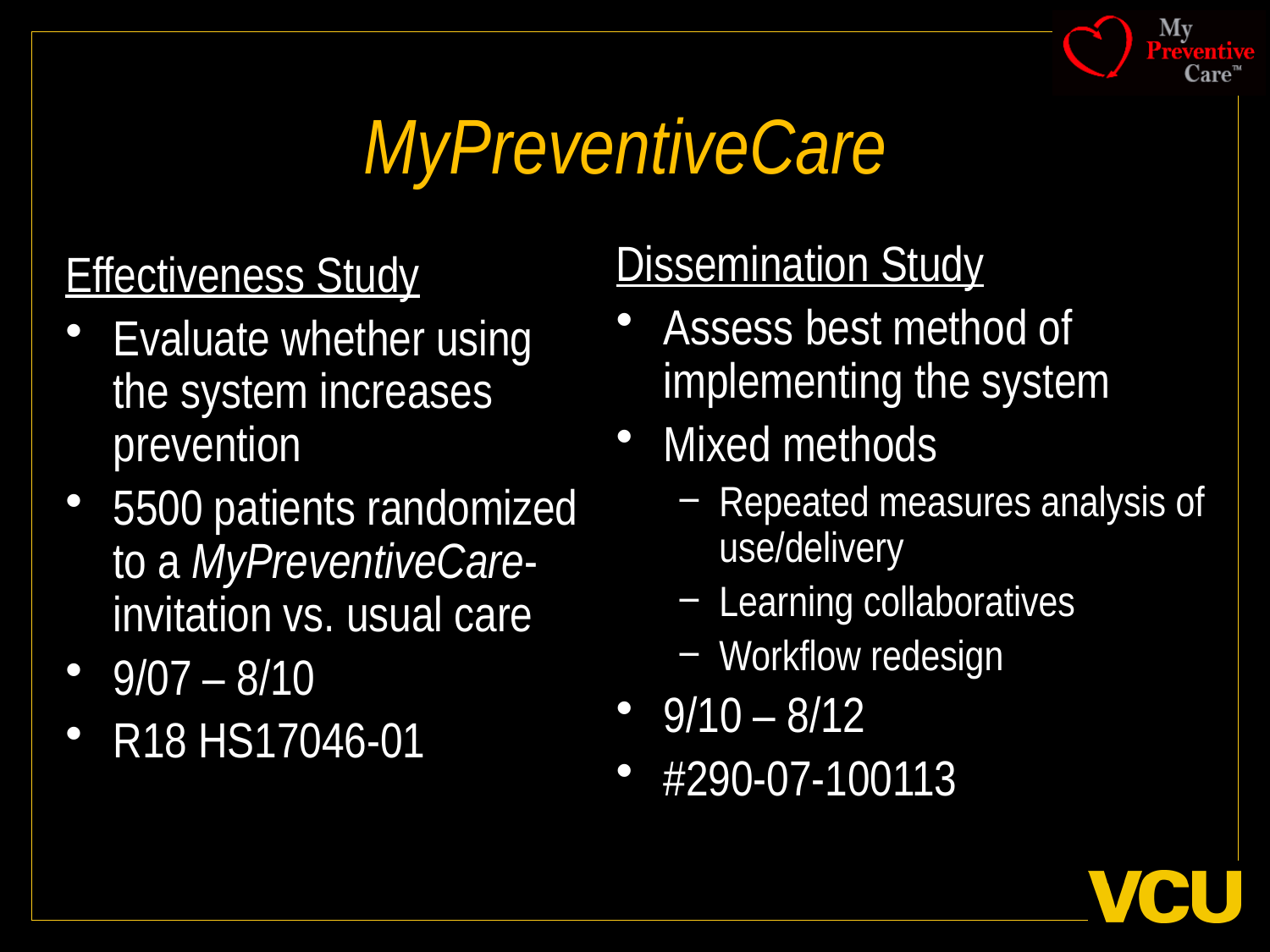

# MyPreventiveCare
Dissemination Study
Assess best method of implementing the system
Mixed methods
Repeated measures analysis of use/delivery
Learning collaboratives
Workflow redesign
9/10 – 8/12
#290-07-100113

Effectiveness Study
Evaluate whether using the system increases prevention
5500 patients randomized to a MyPreventiveCare-invitation vs. usual care
9/07 – 8/10
R18 HS17046-01
28